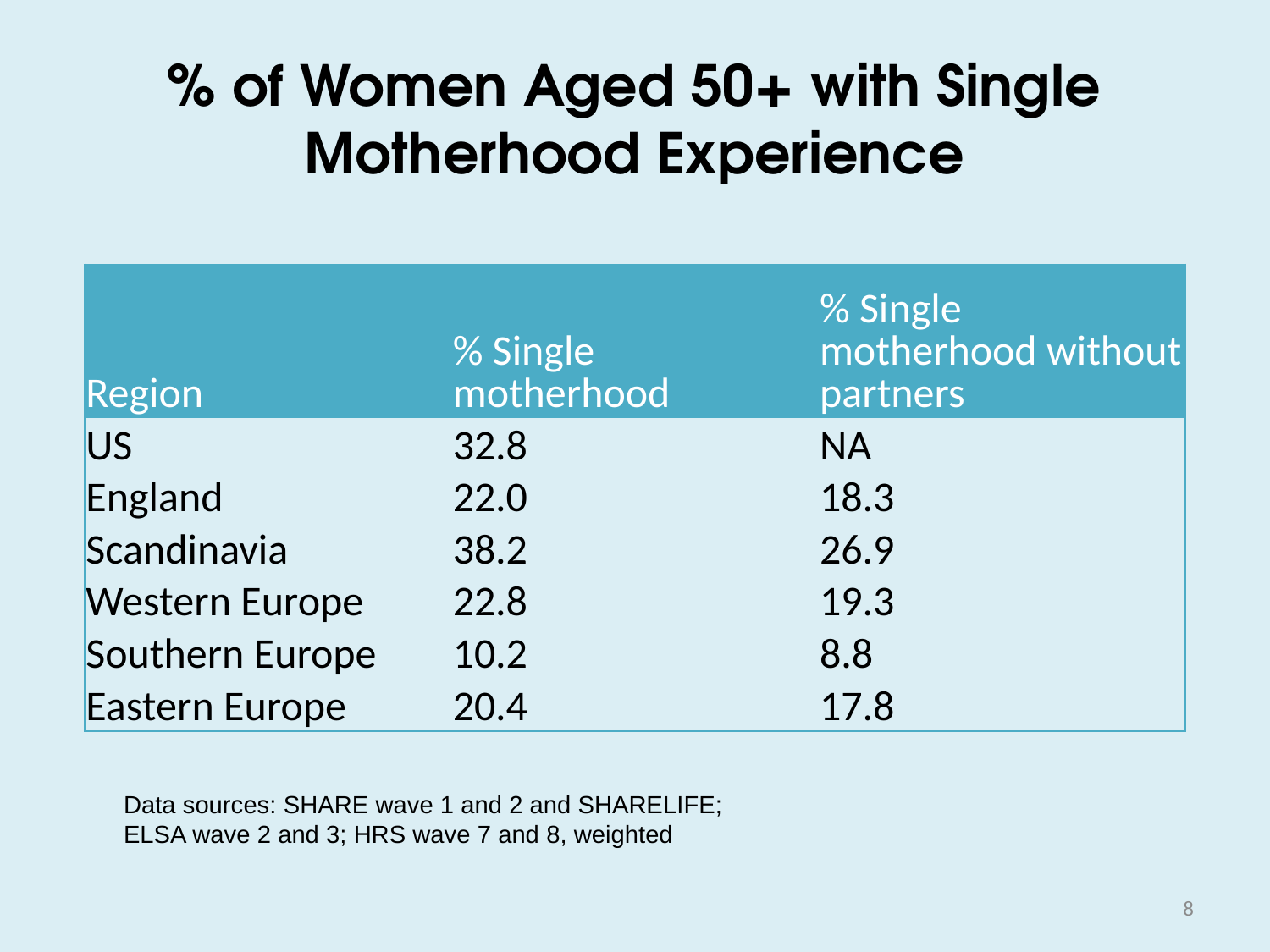

# % of Women Aged 50+ with Single Motherhood Experience
| Region | % Single motherhood | % Single motherhood without partners |
| --- | --- | --- |
| US | 32.8 | NA |
| England | 22.0 | 18.3 |
| Scandinavia | 38.2 | 26.9 |
| Western Europe | 22.8 | 19.3 |
| Southern Europe | 10.2 | 8.8 |
| Eastern Europe | 20.4 | 17.8 |
Data sources: SHARE wave 1 and 2 and SHARELIFE;
ELSA wave 2 and 3; HRS wave 7 and 8, weighted
8